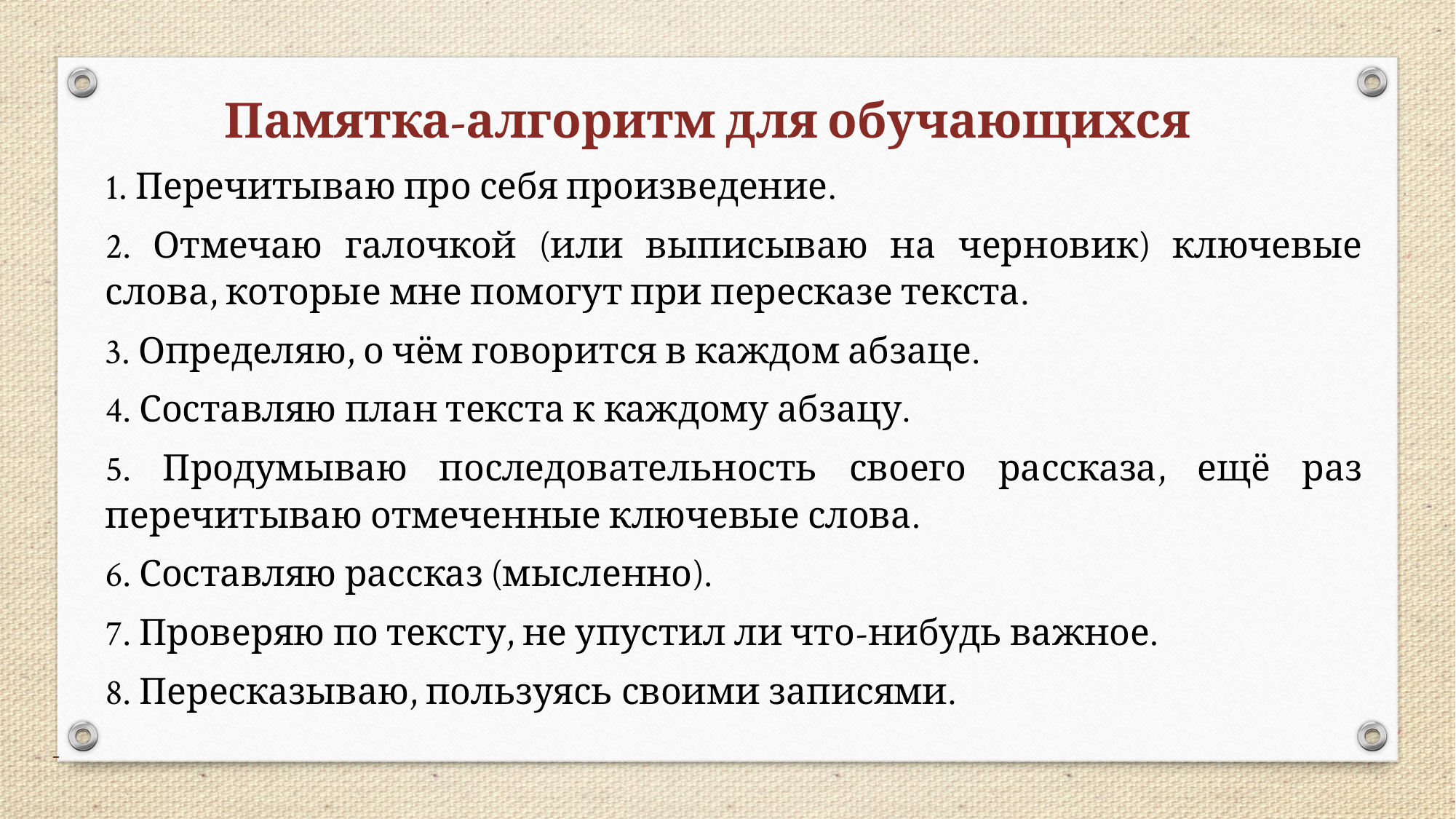

Памятка-алгоритм для обучающихся
1. Перечитываю про себя произведение.
2. Отмечаю галочкой (или выписываю на черновик) ключевые слова, которые мне помогут при пересказе текста.
3. Определяю, о чём говорится в каждом абзаце.
4. Составляю план текста к каждому абзацу.
5. Продумываю последовательность своего рассказа, ещё раз перечитываю отмеченные ключевые слова.
6. Составляю рассказ (мысленно).
7. Проверяю по тексту, не упустил ли что-нибудь важное.
8. Пересказываю, пользуясь своими записями.